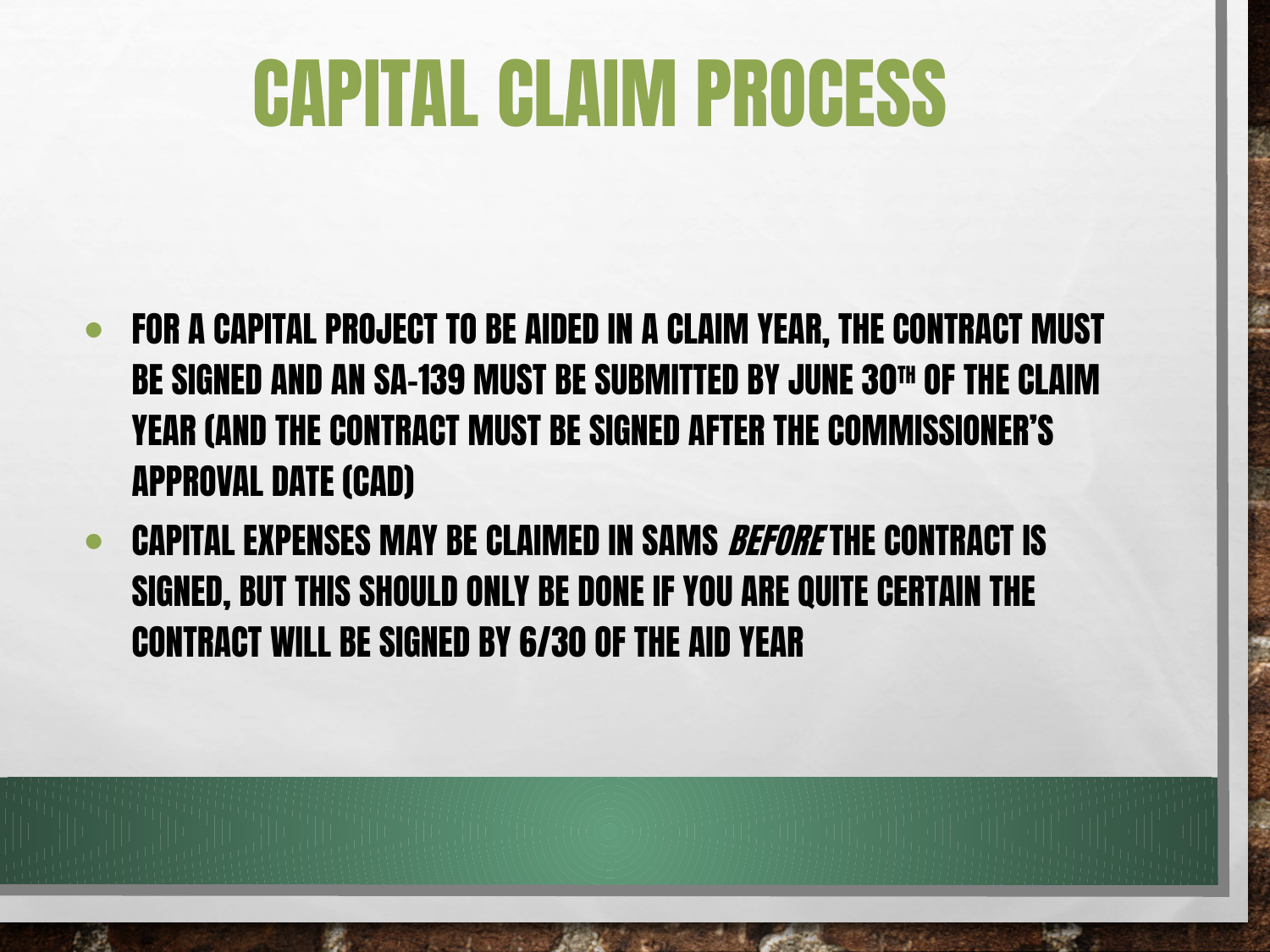

# Capital Claim Process
For a capital project to be aided in a claim year, the contract must be signed and an SA-139 must be submitted by June 30th of the claim year (and the contract must be signed after the Commissioner’s Approval Date (CAD)
Capital expenses may be claimed in SAMS before the contract is signed, but this should only be done if you are quite certain the contract will be signed by 6/30 of the aid year